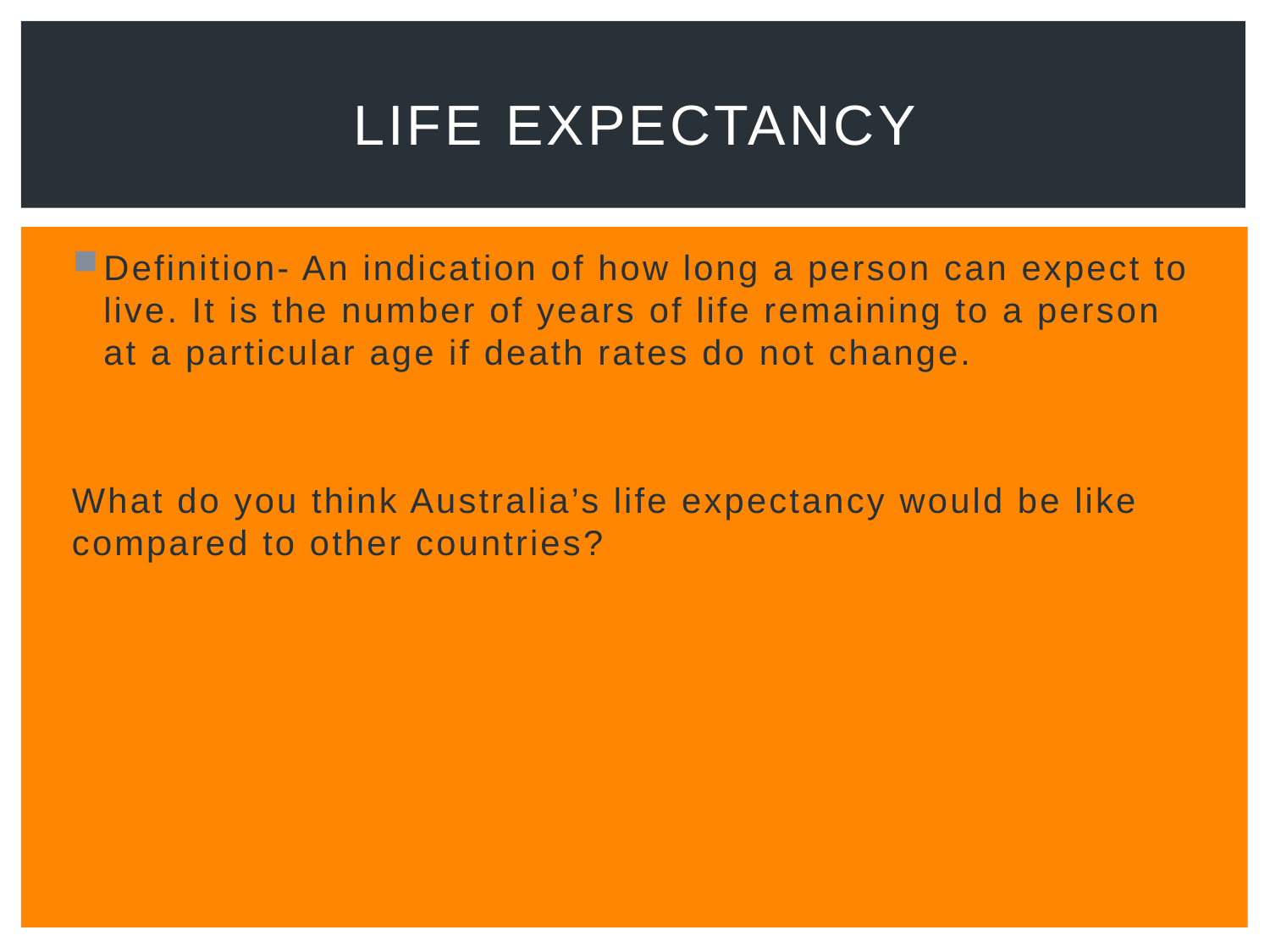

# Life Expectancy
Definition- An indication of how long a person can expect to live. It is the number of years of life remaining to a person at a particular age if death rates do not change.

What do you think Australia’s life expectancy would be like compared to other countries?